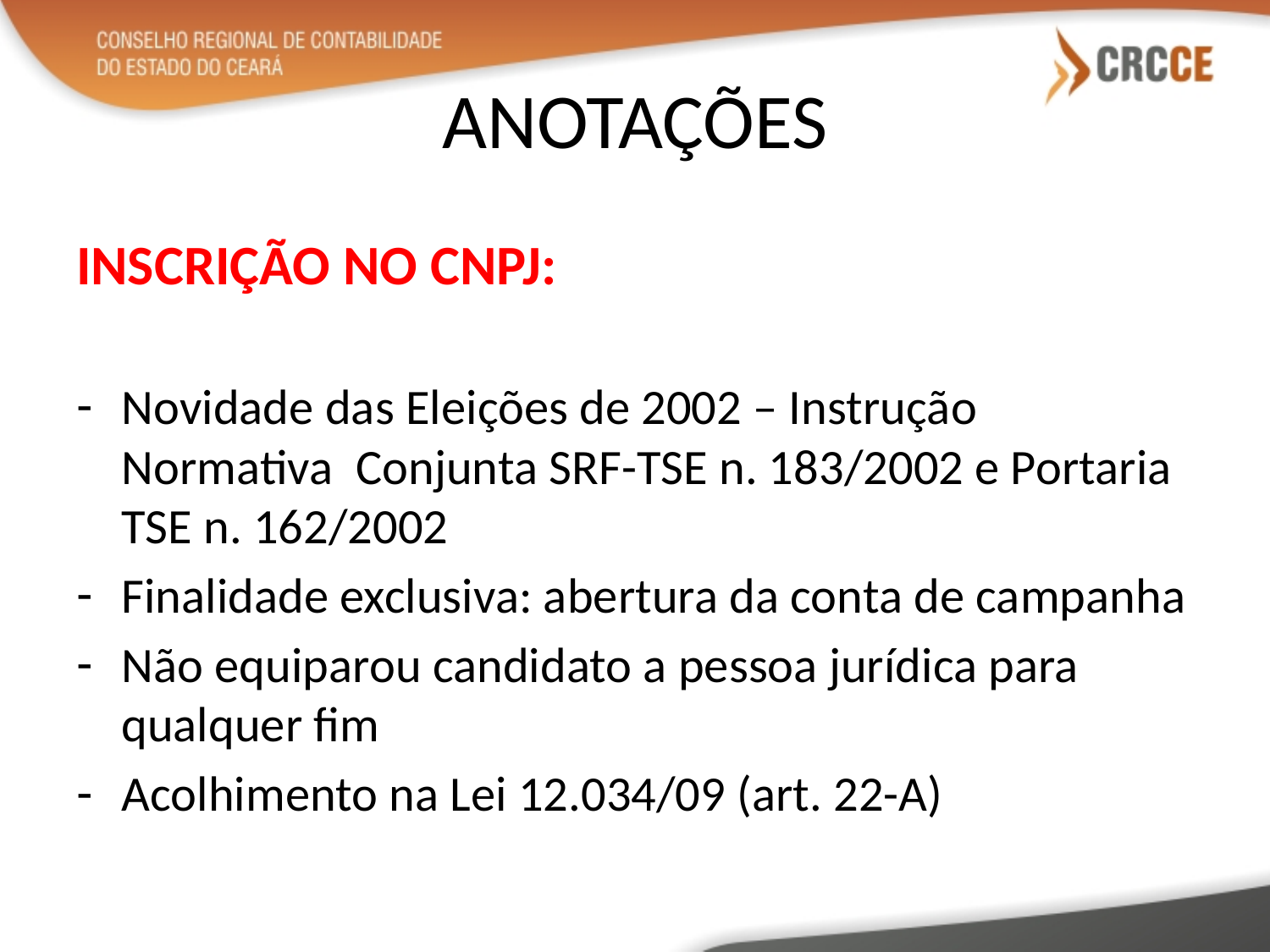

# ANOTAÇÕES
INSCRIÇÃO NO CNPJ:

Novidade das Eleições de 2002 – Instrução Normativa  Conjunta SRF-TSE n. 183/2002 e Portaria TSE n. 162/2002
Finalidade exclusiva: abertura da conta de campanha
Não equiparou candidato a pessoa jurídica para qualquer fim
Acolhimento na Lei 12.034/09 (art. 22-A)